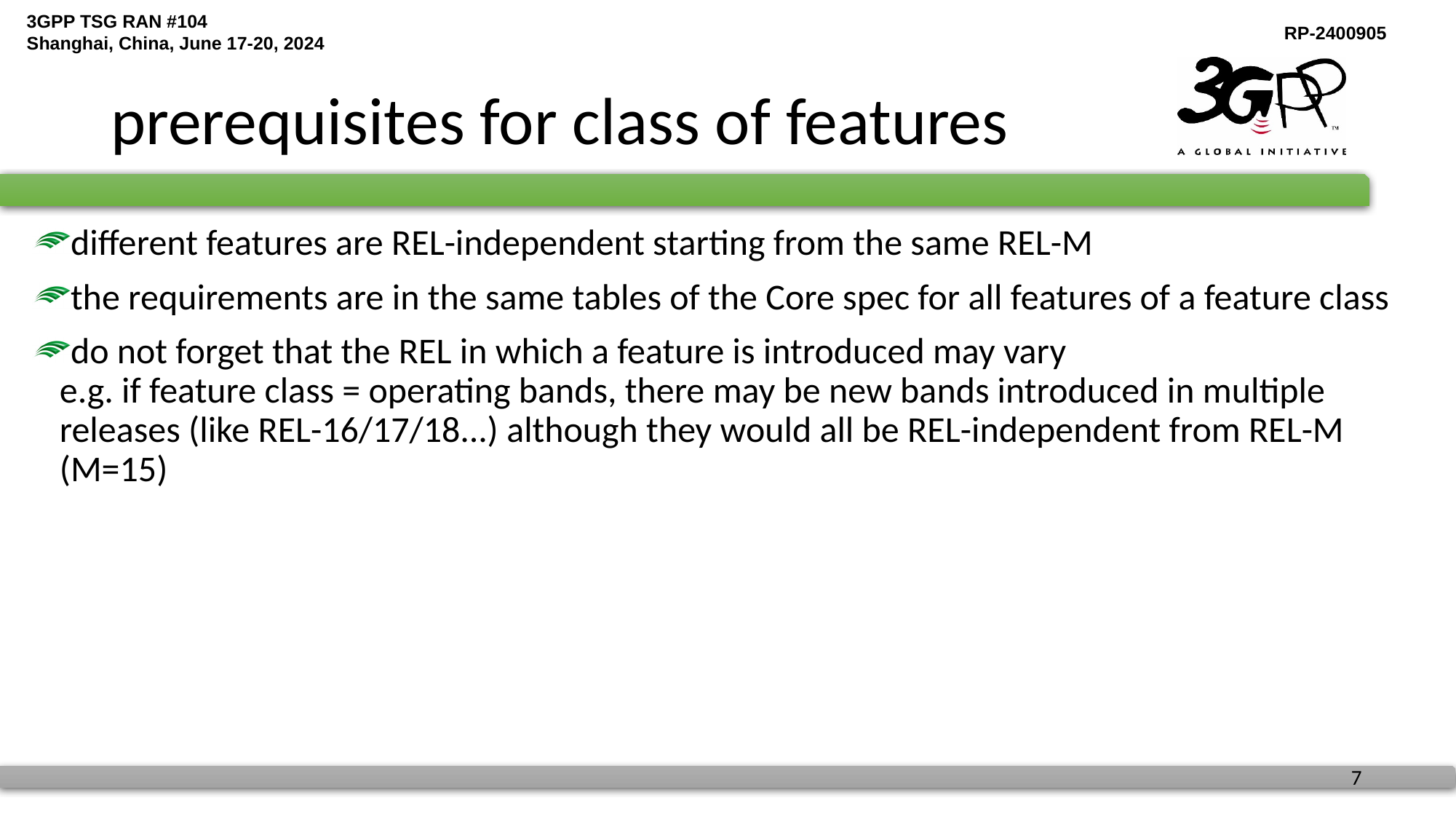

# prerequisites for class of features
different features are REL-independent starting from the same REL-M
the requirements are in the same tables of the Core spec for all features of a feature class
do not forget that the REL in which a feature is introduced may vary
e.g. if feature class = operating bands, there may be new bands introduced in multiple releases (like REL-16/17/18...) although they would all be REL-independent from REL-M (M=15)